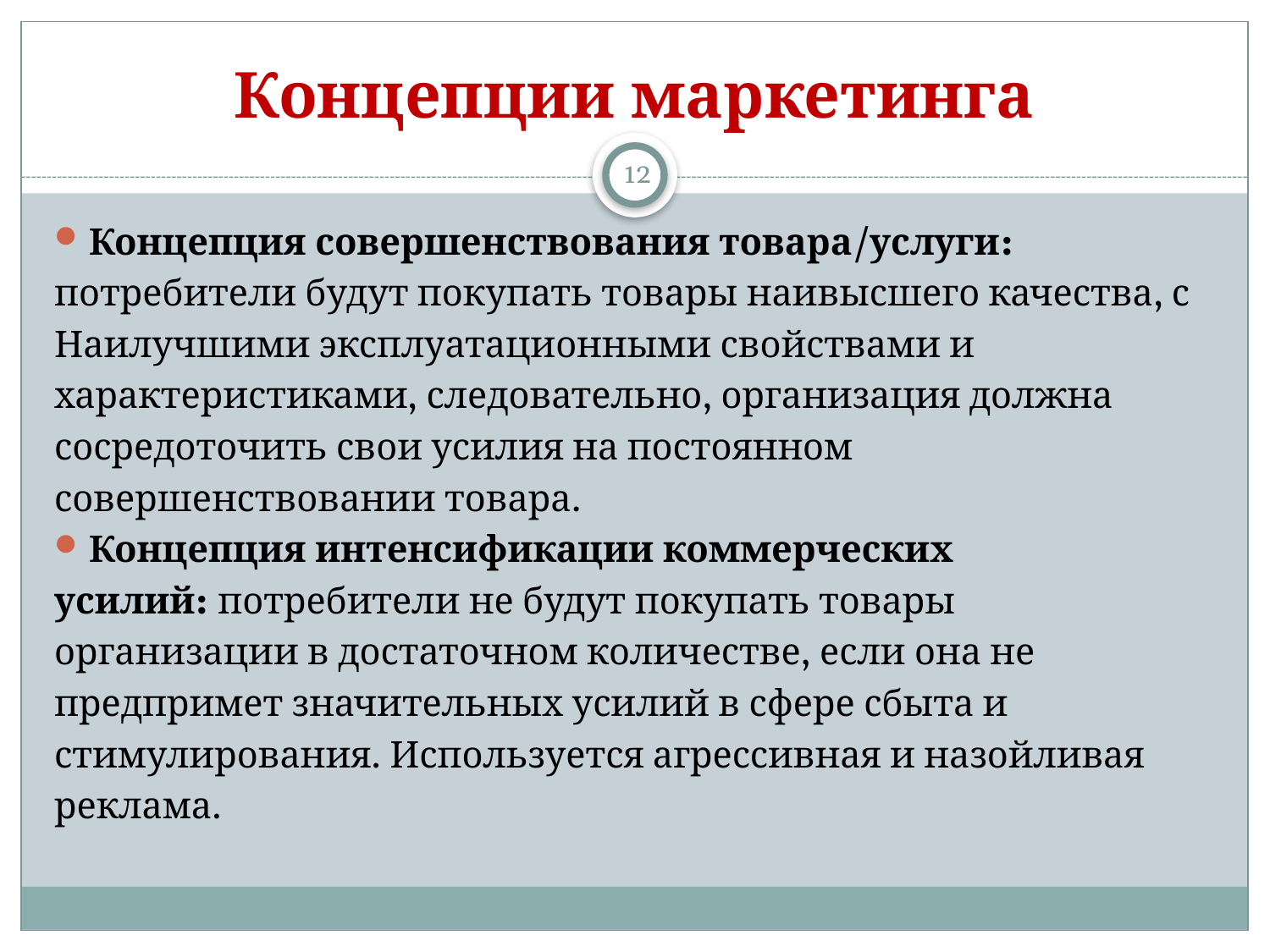

# Концепции маркетинга
12
Концепция совершенствования товара/услуги:
потребители будут покупать товары наивысшего качества, с
Наилучшими эксплуатационными свойствами и
характеристиками, следовательно, организация должна
сосредоточить свои усилия на постоянном
совершенствовании товара.
Концепция интенсификации коммерческих
усилий: потребители не будут покупать товары
организации в достаточном количестве, если она не
предпримет значительных усилий в сфере сбыта и
стимулирования. Используется агрессивная и назойливая
реклама.